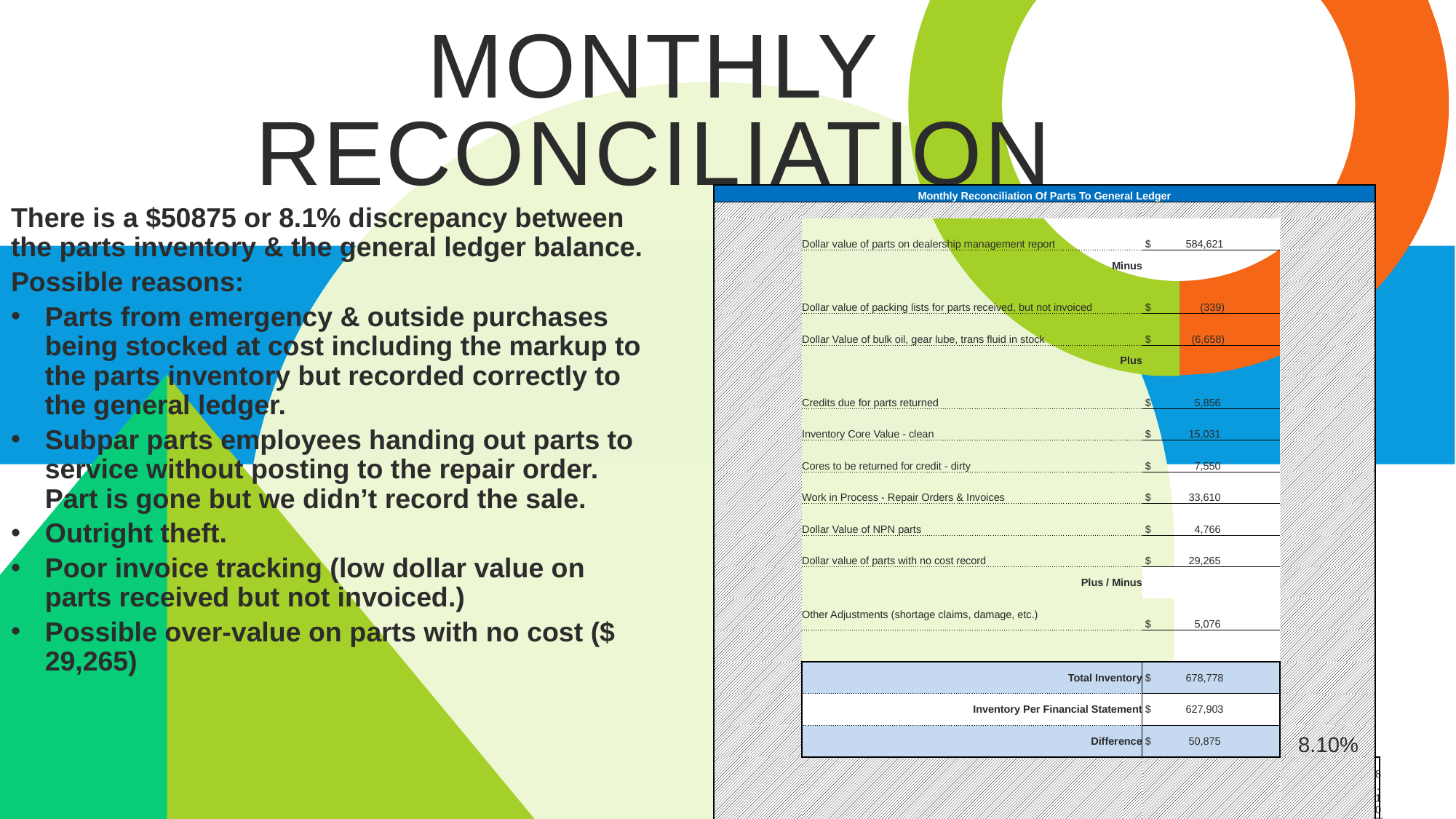

# Monthly Reconciliation
|  |  |  |  |  |  |  |
| --- | --- | --- | --- | --- | --- | --- |
| Monthly Reconciliation Of Parts To General Ledger |  |  |  |  |  |  |
|  |  |  |  |  |  |  |
|  | Dollar value of parts on dealership management report |  | $ 584,621 |  |  |  |
|  | Minus |  |  |  |  |  |
|  | Dollar value of packing lists for parts received, but not invoiced |  | $ (339) |  |  |  |
|  | Dollar Value of bulk oil, gear lube, trans fluid in stock |  | $ (6,658) |  |  |  |
|  | Plus |  |  |  |  |  |
|  | Credits due for parts returned |  | $ 5,856 |  |  |  |
|  | Inventory Core Value - clean |  | $ 15,031 |  |  |  |
|  | Cores to be returned for credit - dirty |  | $ 7,550 |  |  |  |
|  | Work in Process - Repair Orders & Invoices |  | $ 33,610 |  |  |  |
|  | Dollar Value of NPN parts |  | $ 4,766 |  |  |  |
|  | Dollar value of parts with no cost record |  | $ 29,265 |  |  |  |
|  | Plus / Minus |  |  |  |  |  |
|  | Other Adjustments (shortage claims, damage, etc.) |  | $ 5,076 |  |  |  |
|  |  |  |  |  |  |  |
|  | Total Inventory |  | $ 678,778 |  |  |  |
|  | Inventory Per Financial Statement |  | $ 627,903 |  |  |  |
|  | Difference |  | $ 50,875 |  | 8.10% |  |
|  |  |  |  |  |  | 8.10% |
There is a $50875 or 8.1% discrepancy between the parts inventory & the general ledger balance.
Possible reasons:
Parts from emergency & outside purchases being stocked at cost including the markup to the parts inventory but recorded correctly to the general ledger.
Subpar parts employees handing out parts to service without posting to the repair order. Part is gone but we didn’t record the sale.
Outright theft.
Poor invoice tracking (low dollar value on parts received but not invoiced.)
Possible over-value on parts with no cost ($ 29,265)